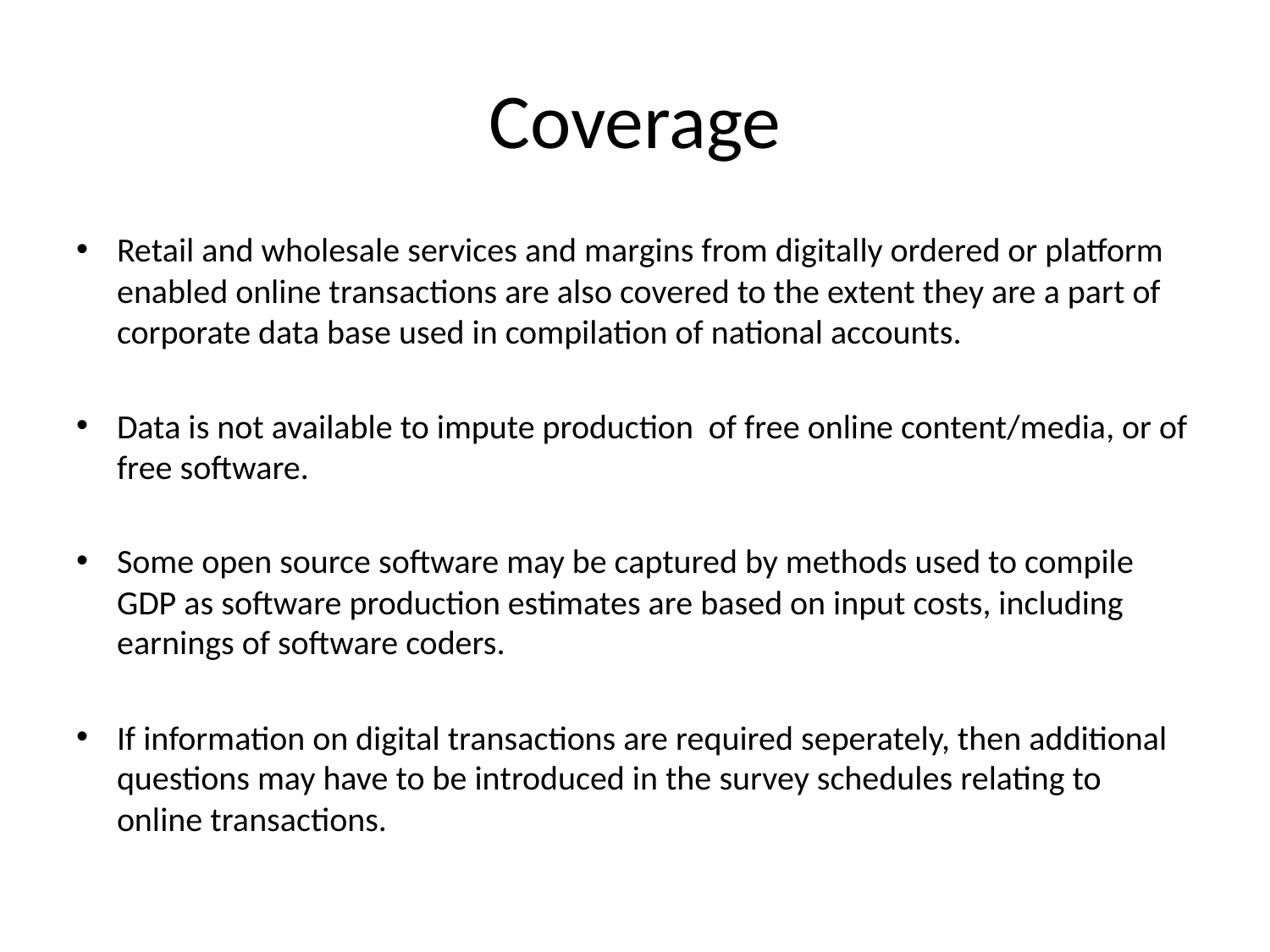

# Coverage
Retail and wholesale services and margins from digitally ordered or platform enabled online transactions are also covered to the extent they are a part of corporate data base used in compilation of national accounts.

Data is not available to impute production  of free online content/media, or of free software.

Some open source software may be captured by methods used to compile GDP as software production estimates are based on input costs, including earnings of software coders.

If information on digital transactions are required seperately, then additional questions may have to be introduced in the survey schedules relating to online transactions.